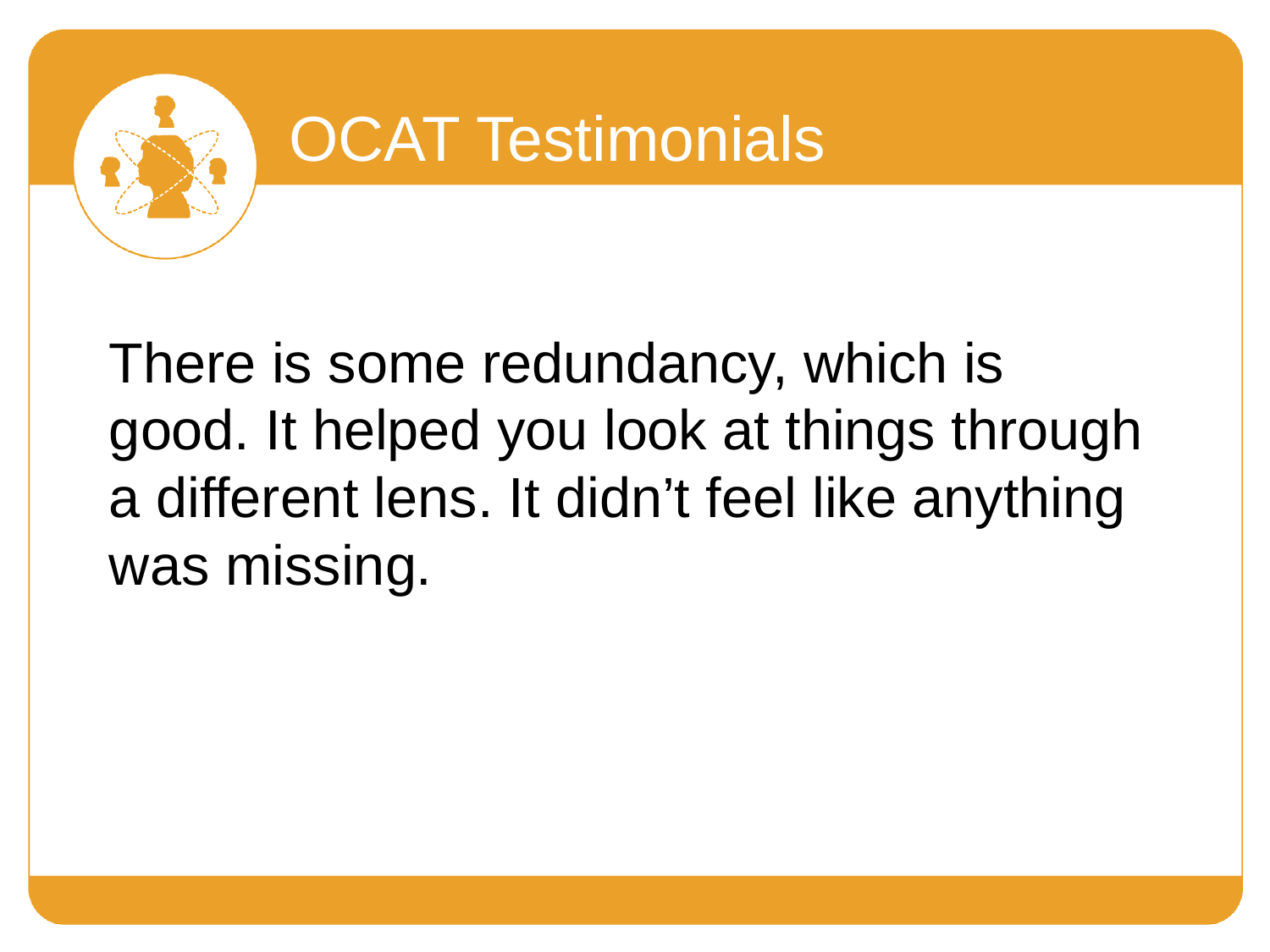

OCAT Testimonials
There is some redundancy, which is good. It helped you look at things through a different lens. It didn’t feel like anything was missing.